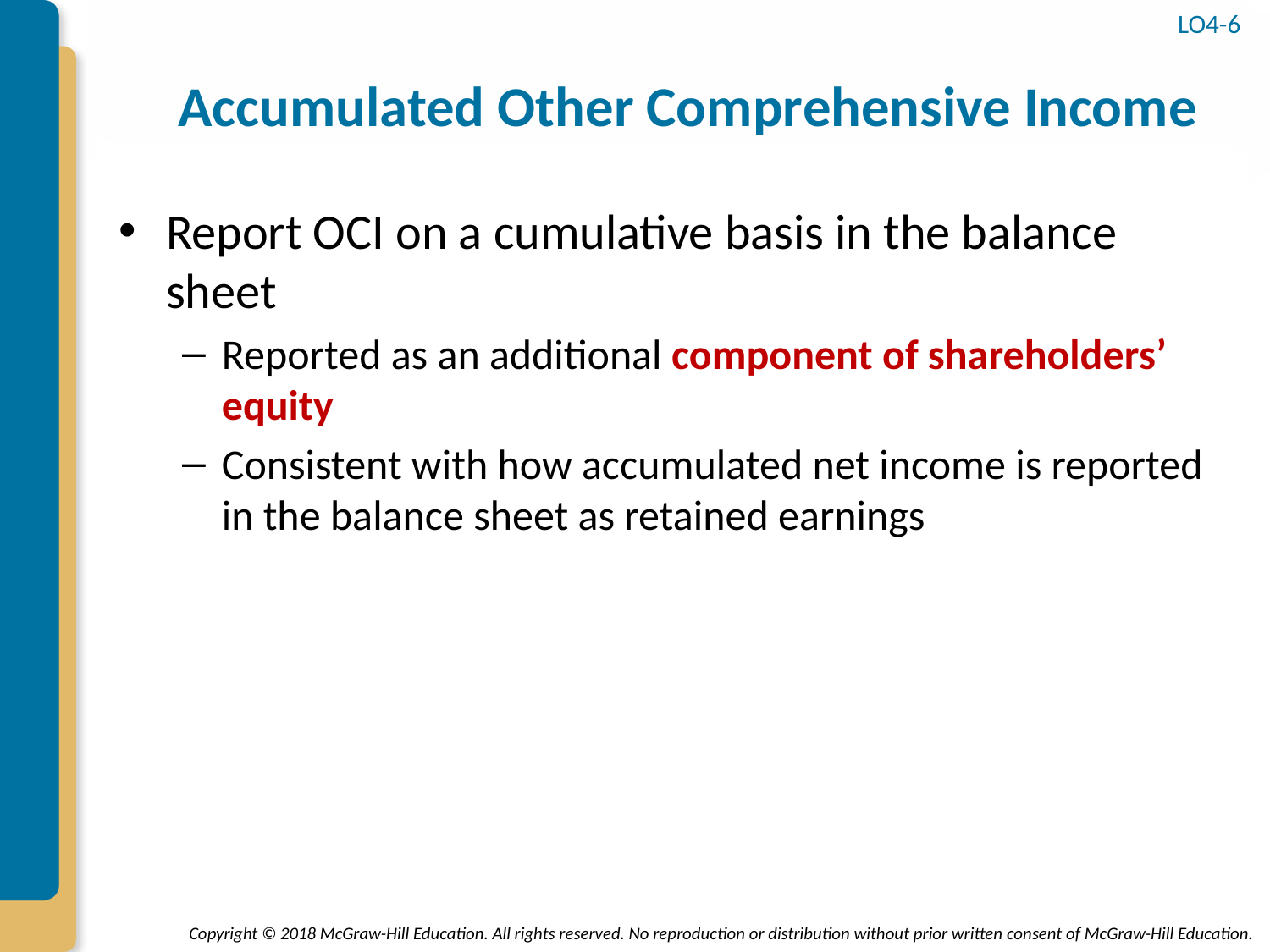

# Accumulated Other Comprehensive Income
LO4-6
Report OCI on a cumulative basis in the balance sheet
Reported as an additional component of shareholders’ equity
Consistent with how accumulated net income is reported in the balance sheet as retained earnings